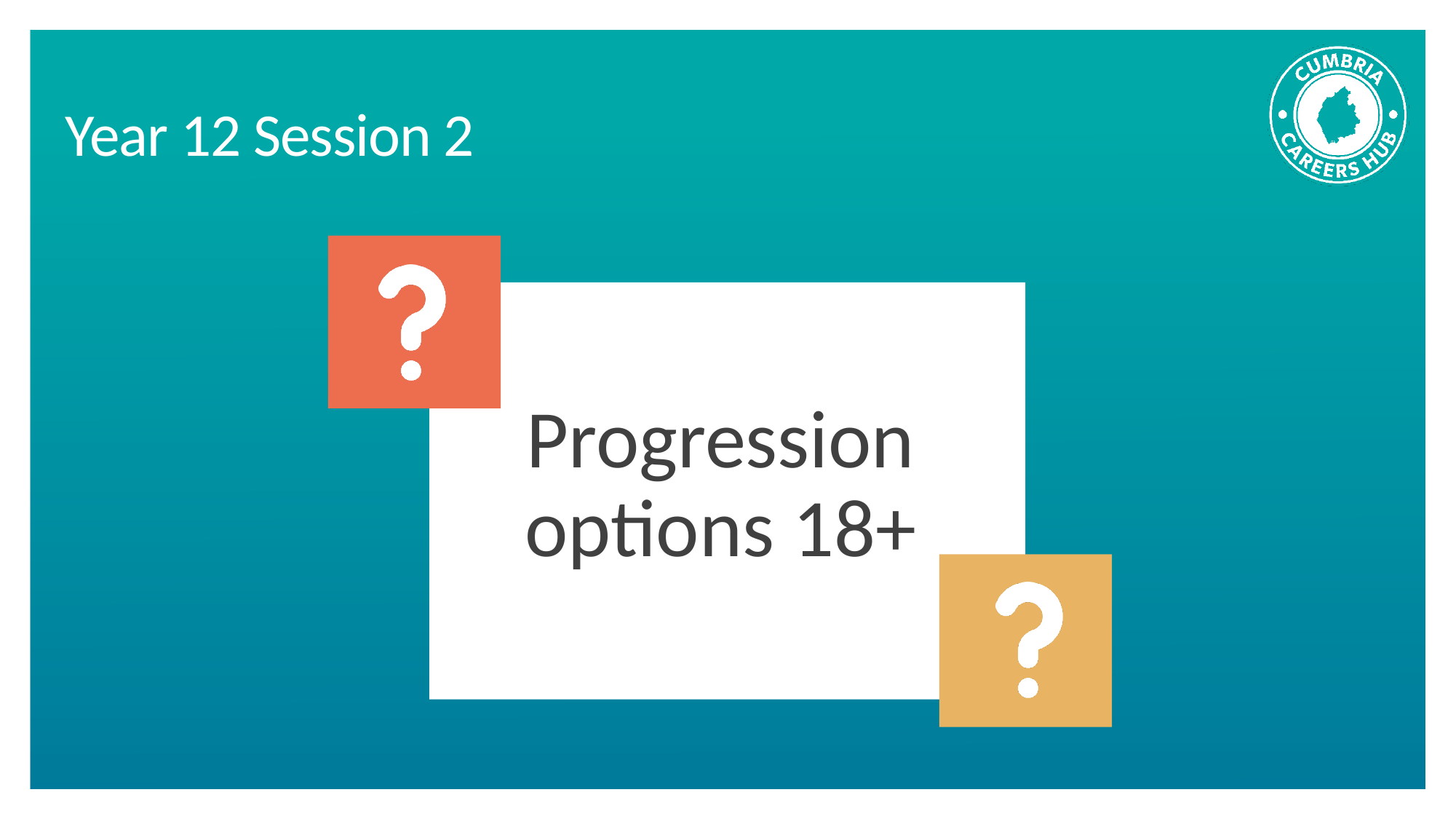

# Year 12 Session 2
Progression options 18+